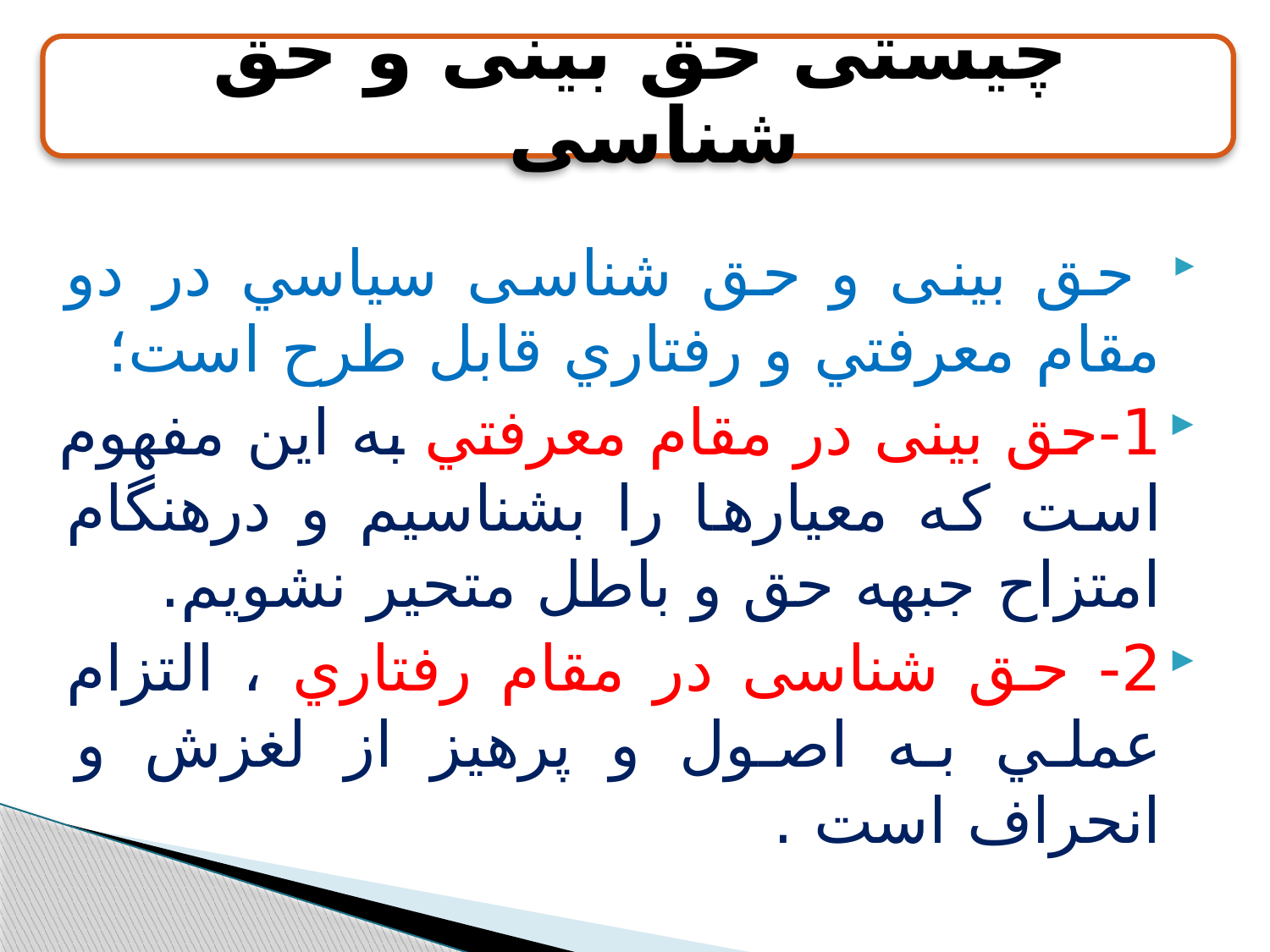

چیستی حق بینی و حق شناسی
 حق بینی و حق شناسی سياسي در دو مقام معرفتي و رفتاري قابل طرح است؛
1-حق بینی در مقام معرفتي به اين مفهوم است که معيارها را بشناسيم و درهنگام امتزاح جبهه حق و باطل متحير نشویم.
2- حق شناسی در مقام رفتاري ، التزام عملي به اصول و پرهيز از لغزش و انحراف است .